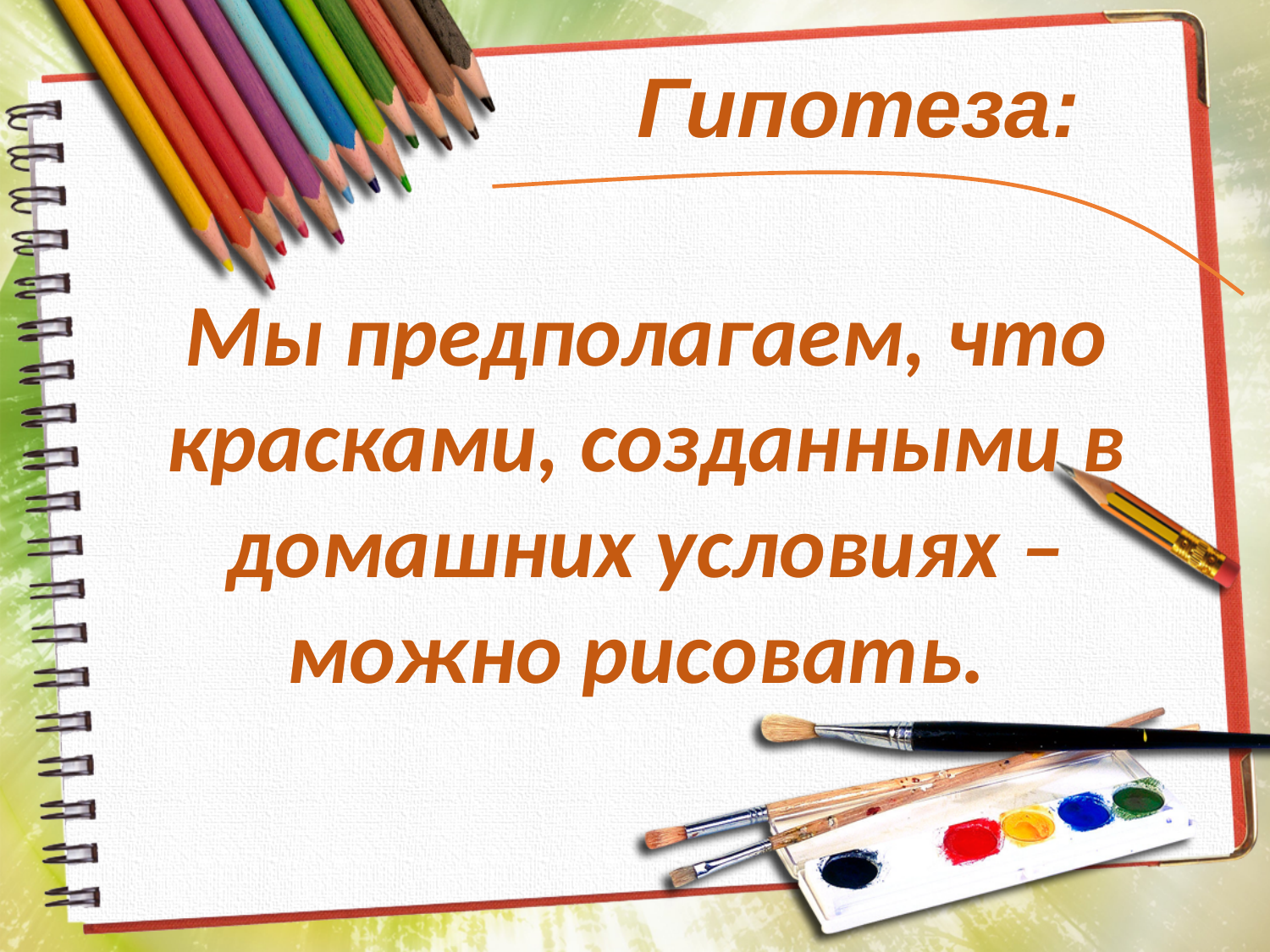

Гипотеза:

Мы предполагаем, что красками, созданными в домашних условиях – можно рисовать.